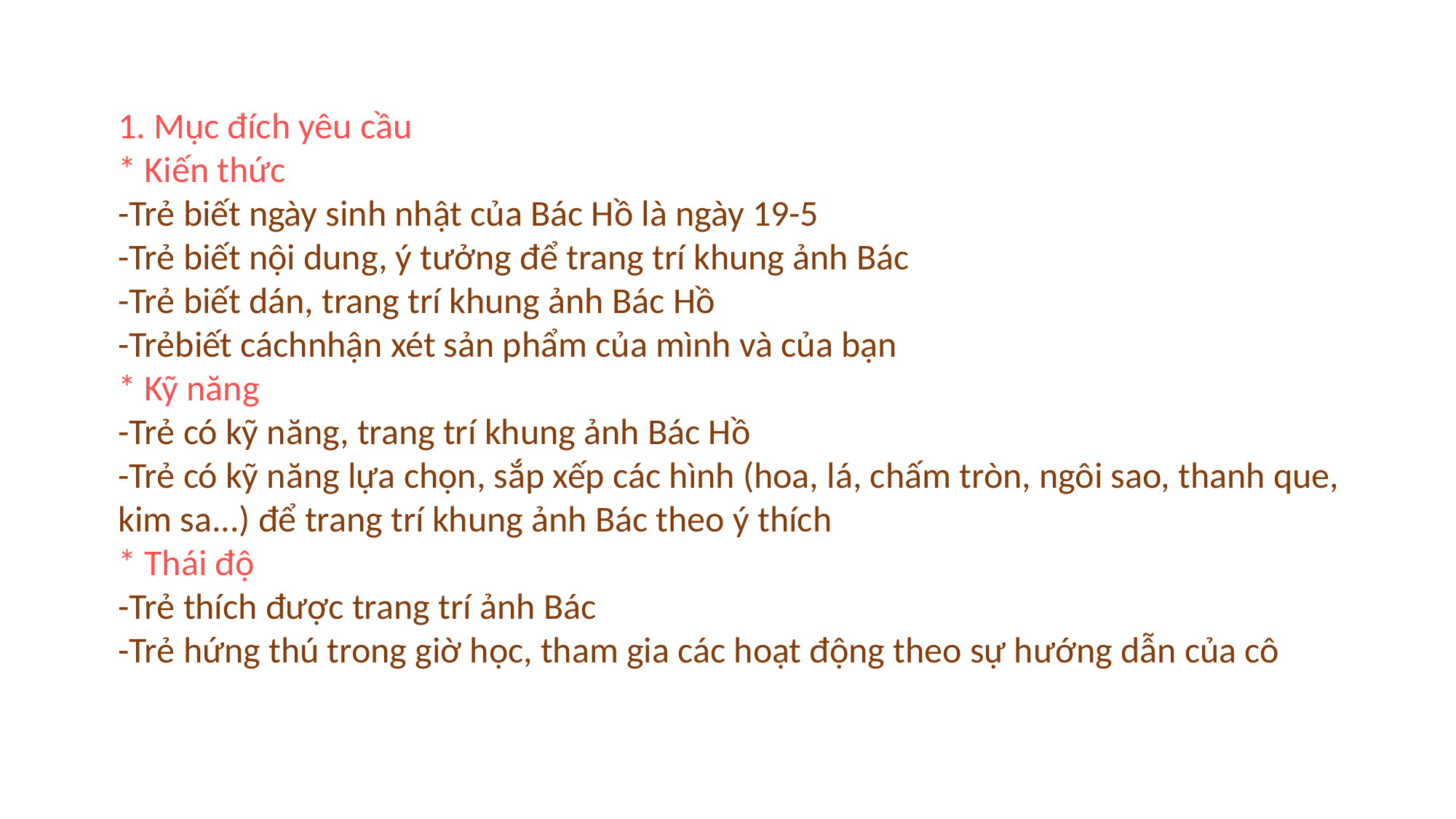

1. Mục đích yêu cầu
* Kiến thức
-Trẻ biết ngày sinh nhật của Bác Hồ là ngày 19-5
-Trẻ biết nội dung, ý tưởng để trang trí khung ảnh Bác
-Trẻ biết dán, trang trí khung ảnh Bác Hồ
-Trẻbiết cáchnhận xét sản phẩm của mình và của bạn
* Kỹ năng
-Trẻ có kỹ năng, trang trí khung ảnh Bác Hồ
-Trẻ có kỹ năng lựa chọn, sắp xếp các hình (hoa, lá, chấm tròn, ngôi sao, thanh que, kim sa...) để trang trí khung ảnh Bác theo ý thích
* Thái độ
-Trẻ thích được trang trí ảnh Bác
-Trẻ hứng thú trong giờ học, tham gia các hoạt động theo sự hướng dẫn của cô